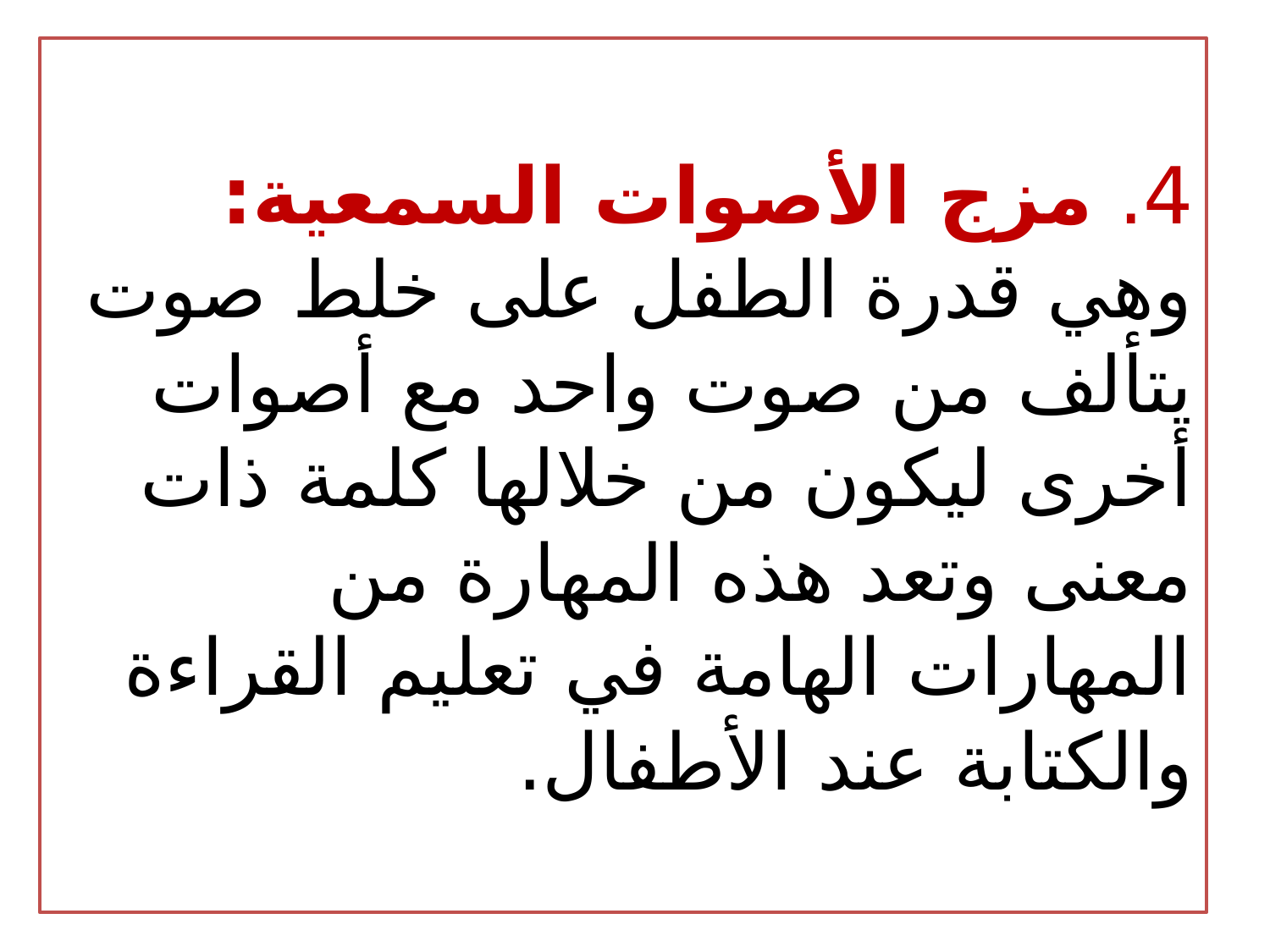

# 4. مزج الأصوات السمعية: وهي قدرة الطفل على خلط صوت يتألف من صوت واحد مع أصوات أخرى ليكون من خلالها كلمة ذات معنى وتعد هذه المهارة من المهارات الهامة في تعليم القراءة والكتابة عند الأطفال.